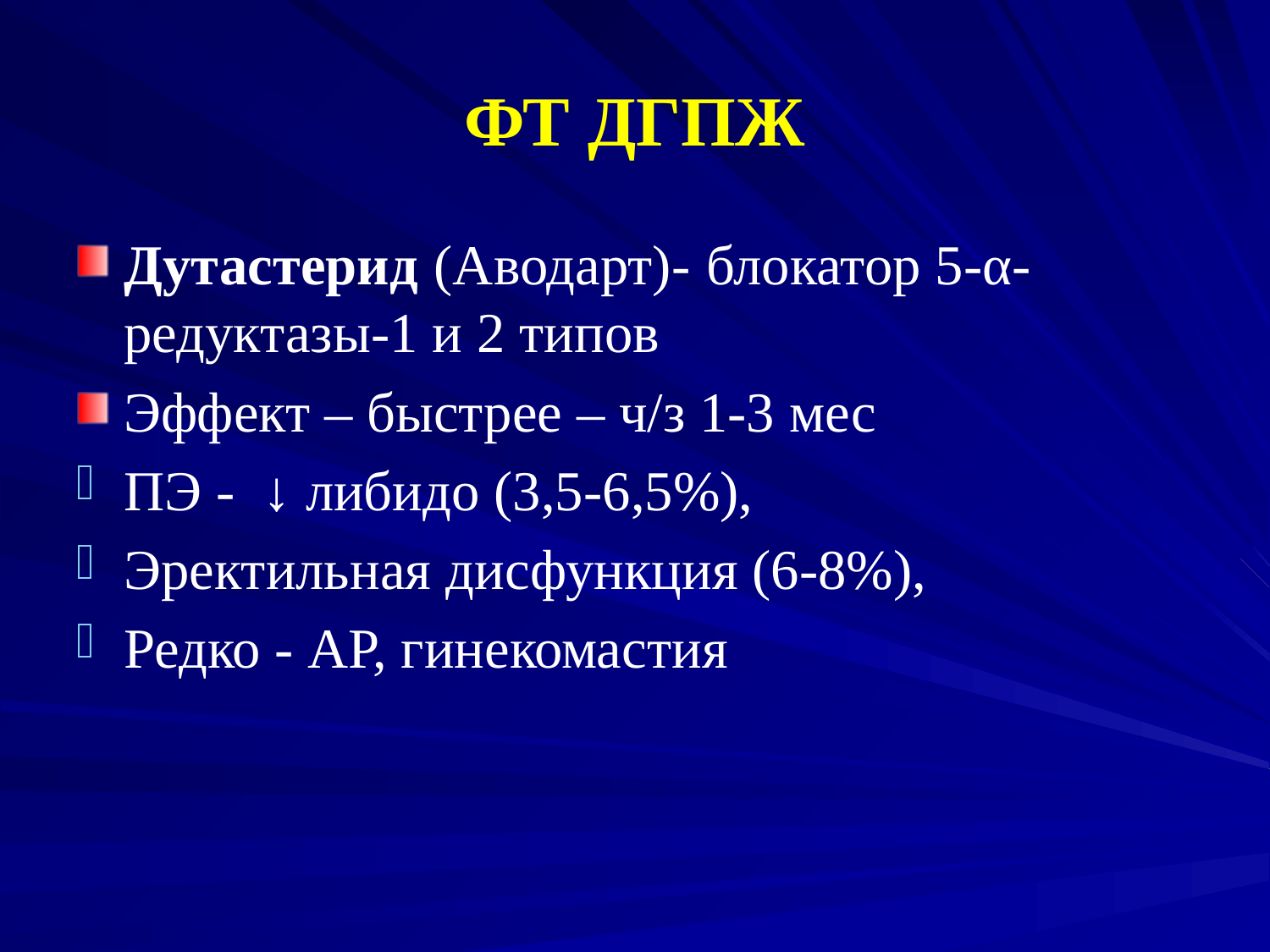

# ФТ ДГПЖ
Дутастерид (Аводарт)- блокатор 5-α-редуктазы-1 и 2 типов
Эффект – быстрее – ч/з 1-3 мес
ПЭ -  ↓ либидо (3,5-6,5%),
Эректильная дисфункция (6-8%),
Редко - АР, гинекомастия